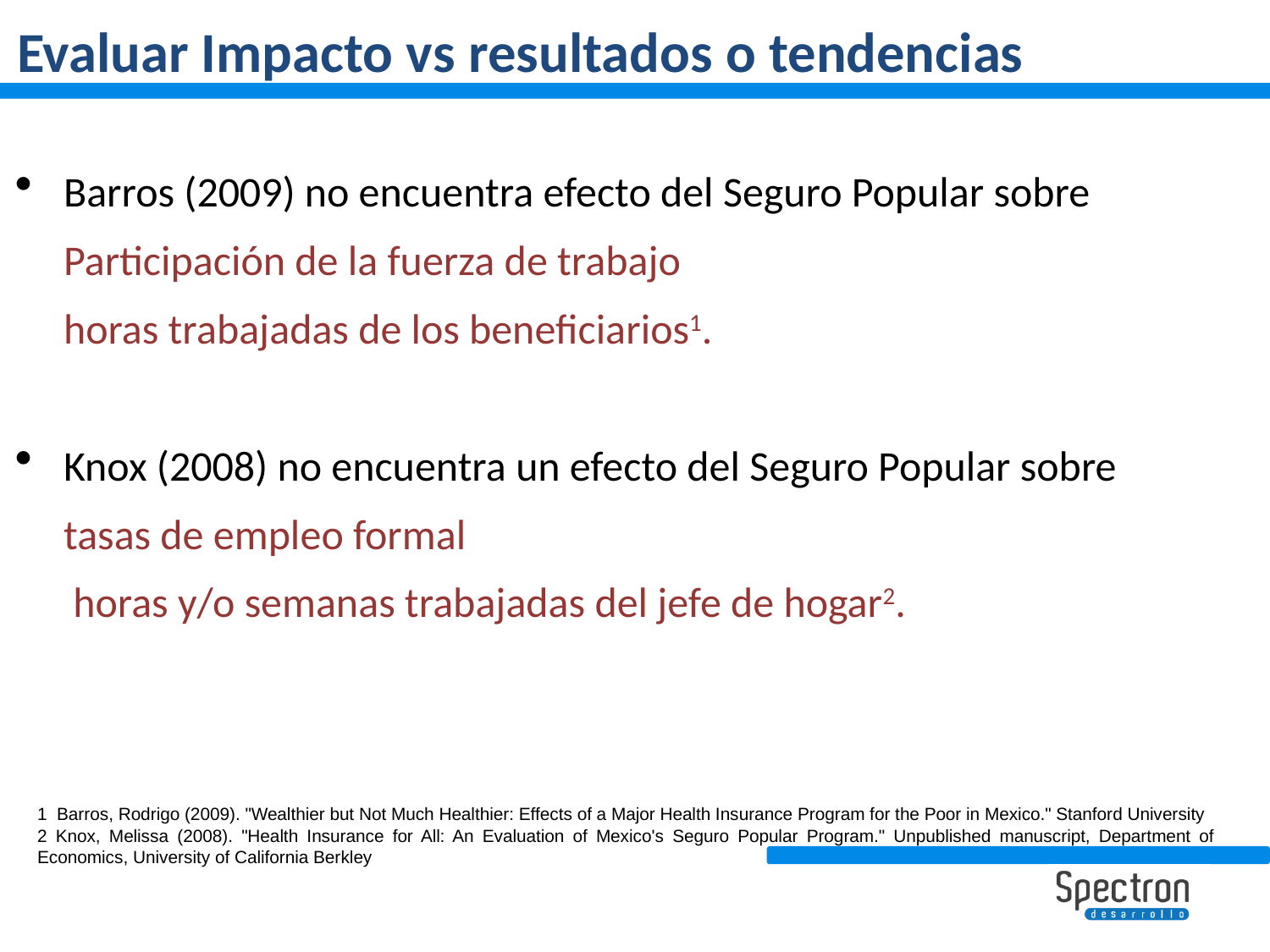

# Evaluar Impacto vs resultados o tendencias

Barros (2009) no encuentra efecto del Seguro Popular sobre
	Participación de la fuerza de trabajo
	horas trabajadas de los beneficiarios1.

Knox (2008) no encuentra un efecto del Seguro Popular sobre
	tasas de empleo formal
	 horas y/o semanas trabajadas del jefe de hogar2.
1  Barros, Rodrigo (2009). "Wealthier but Not Much Healthier: Effects of a Major Health Insurance Program for the Poor in Mexico." Stanford University
2 Knox, Melissa (2008). "Health Insurance for All: An Evaluation of Mexico's Seguro Popular Program." Unpublished manuscript, Department of  Economics, University of California Berkley